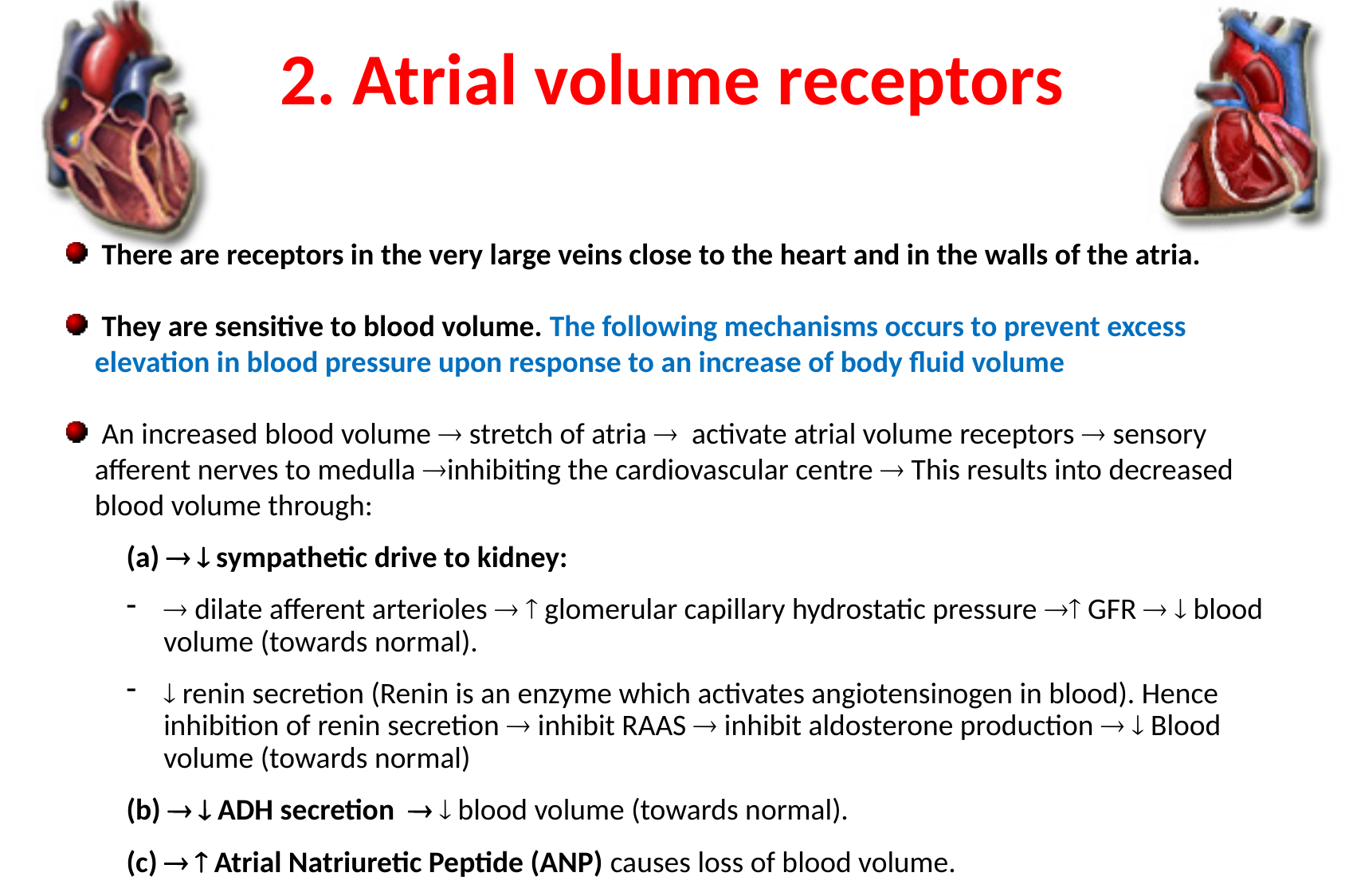

2. Atrial volume receptors
 There are receptors in the very large veins close to the heart and in the walls of the atria.

 They are sensitive to blood volume. The following mechanisms occurs to prevent excess elevation in blood pressure upon response to an increase of body fluid volume

 An increased blood volume → stretch of atria →  activate atrial volume receptors → sensory afferent nerves to medulla →inhibiting the cardiovascular centre → This results into decreased blood volume through:
(a) → ↓ sympathetic drive to kidney:
→ dilate afferent arterioles → ↑ glomerular capillary hydrostatic pressure →↑ GFR → ↓ blood volume (towards normal).
↓ renin secretion (Renin is an enzyme which activates angiotensinogen in blood). Hence inhibition of renin secretion → inhibit RAAS → inhibit aldosterone production → ↓ Blood volume (towards normal)
(b) → ↓ ADH secretion  → ↓ blood volume (towards normal).
(c) → ↑ Atrial Natriuretic Peptide (ANP) causes loss of blood volume.